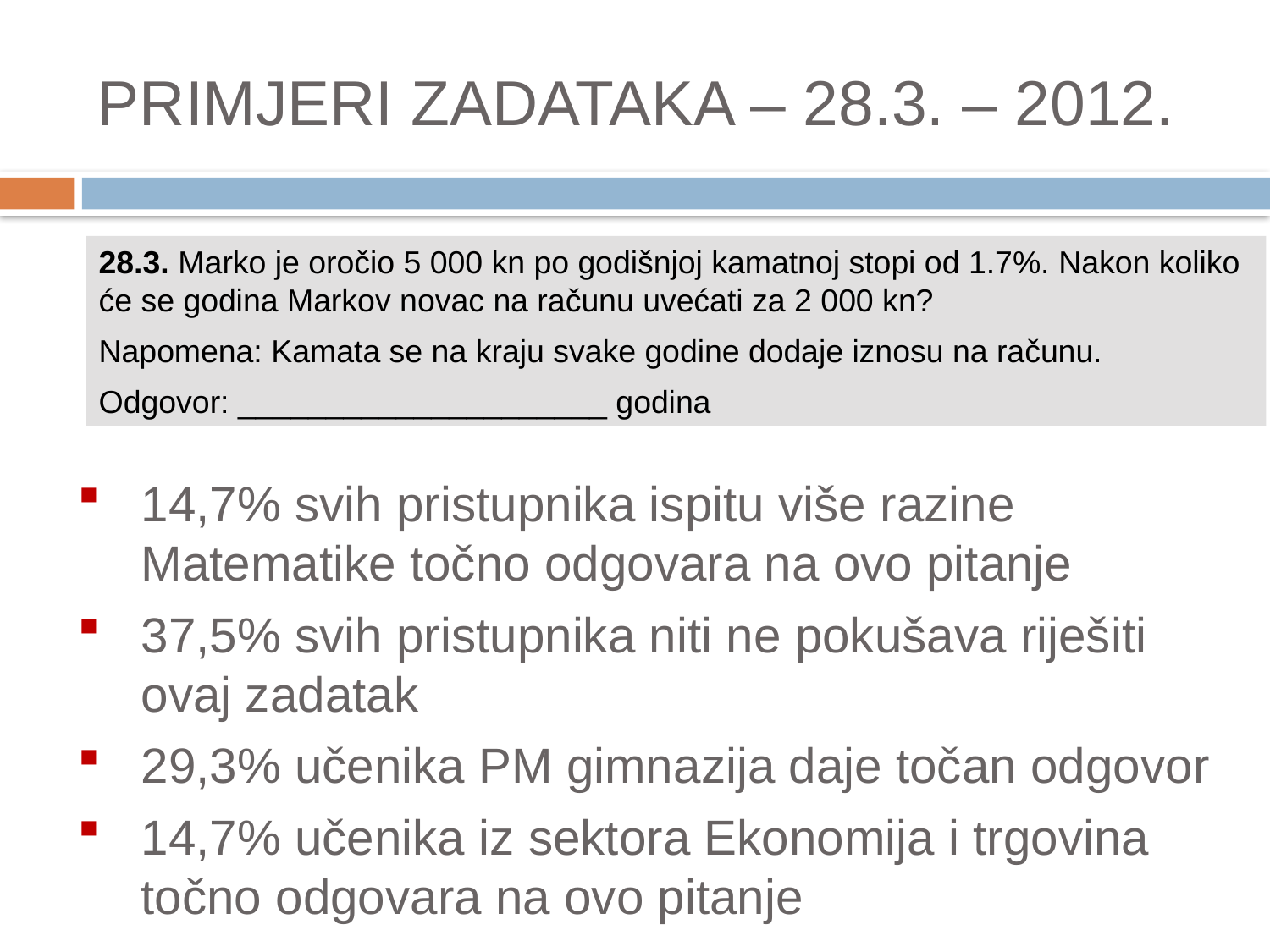

PRIMJERI ZADATAKA – 28.3. – 2012.
28.3. Marko je oročio 5 000 kn po godišnjoj kamatnoj stopi od 1.7%. Nakon koliko će se godina Markov novac na računu uvećati za 2 000 kn?
Napomena: Kamata se na kraju svake godine dodaje iznosu na računu.
Odgovor: _____________________ godina
14,7% svih pristupnika ispitu više razine Matematike točno odgovara na ovo pitanje
37,5% svih pristupnika niti ne pokušava riješiti ovaj zadatak
29,3% učenika PM gimnazija daje točan odgovor
14,7% učenika iz sektora Ekonomija i trgovina točno odgovara na ovo pitanje